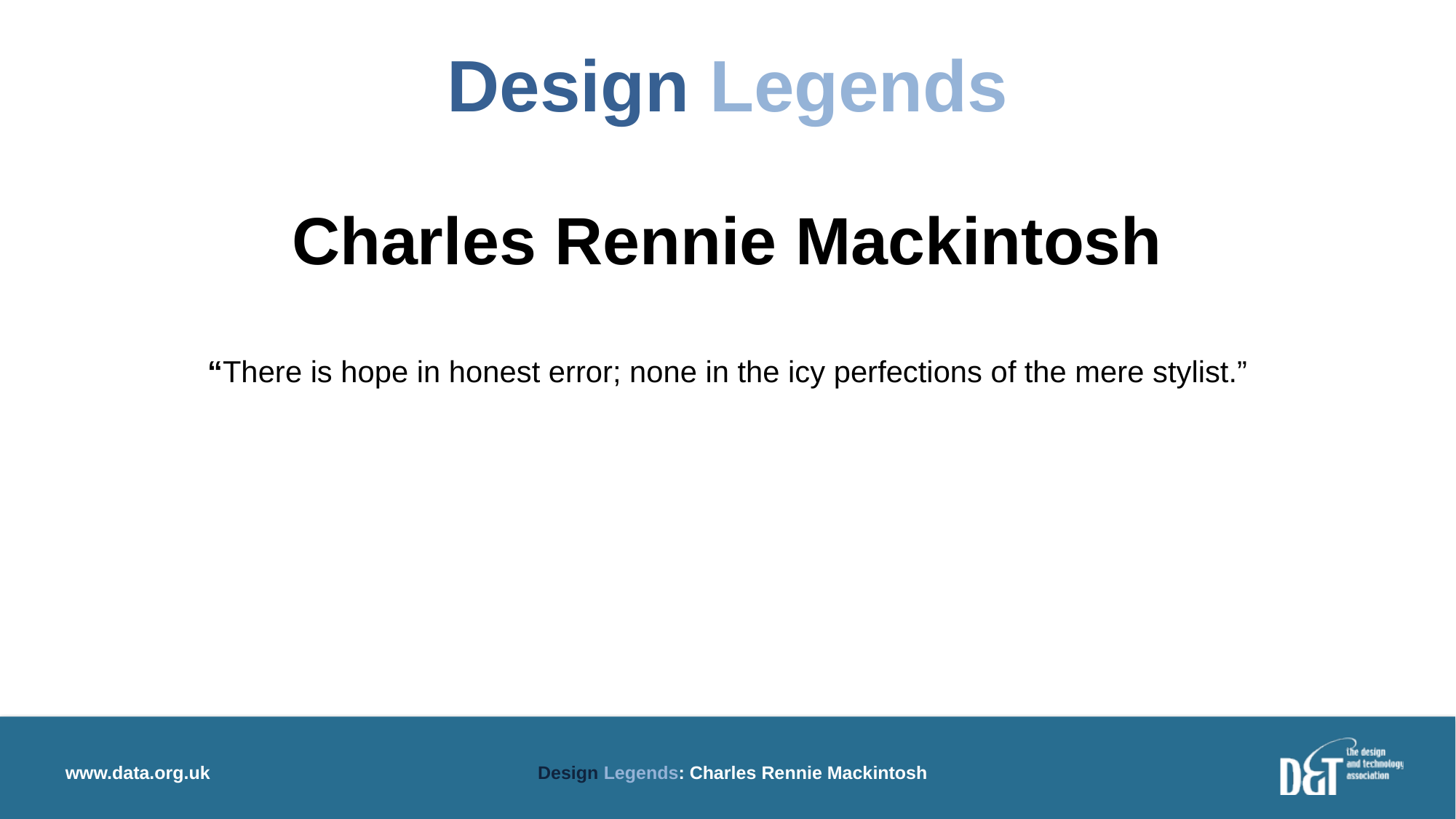

# Design Legends
Charles Rennie Mackintosh

“There is hope in honest error; none in the icy perfections of the mere stylist.”